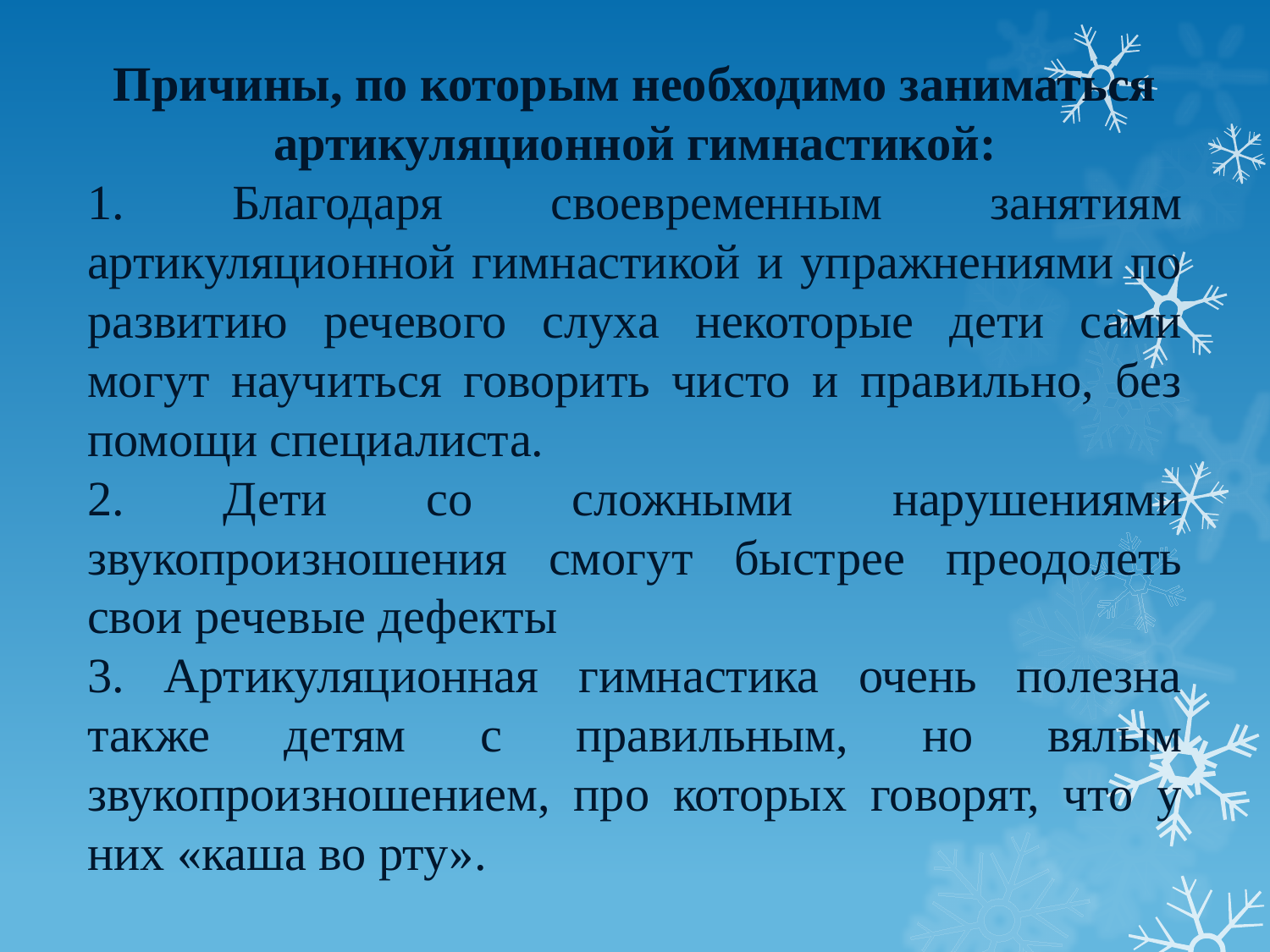

Причины, по которым необходимо заниматься артикуляционной гимнастикой:
1. Благодаря своевременным занятиям артикуляционной гимнастикой и упражнениями по развитию речевого слуха некоторые дети сами могут научиться говорить чисто и правильно, без помощи специалиста.
2. Дети со сложными нарушениями звукопроизношения смогут быстрее преодолеть свои речевые дефекты
3. Артикуляционная гимнастика очень полезна также детям с правильным, но вялым звукопроизношением, про которых говорят, что у них «каша во рту».